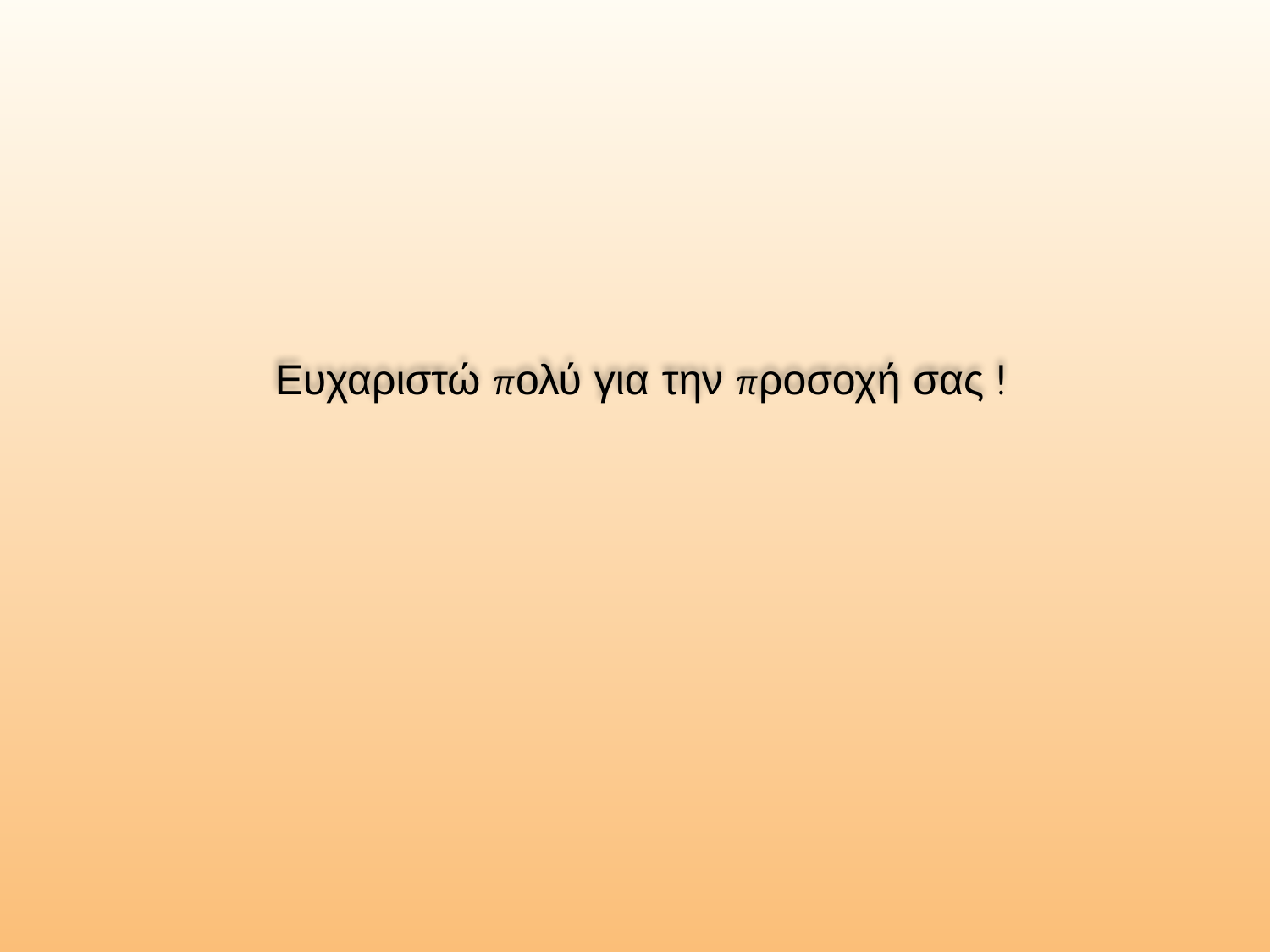

Ευχαριστώ πολύ για την προσοχή σας !